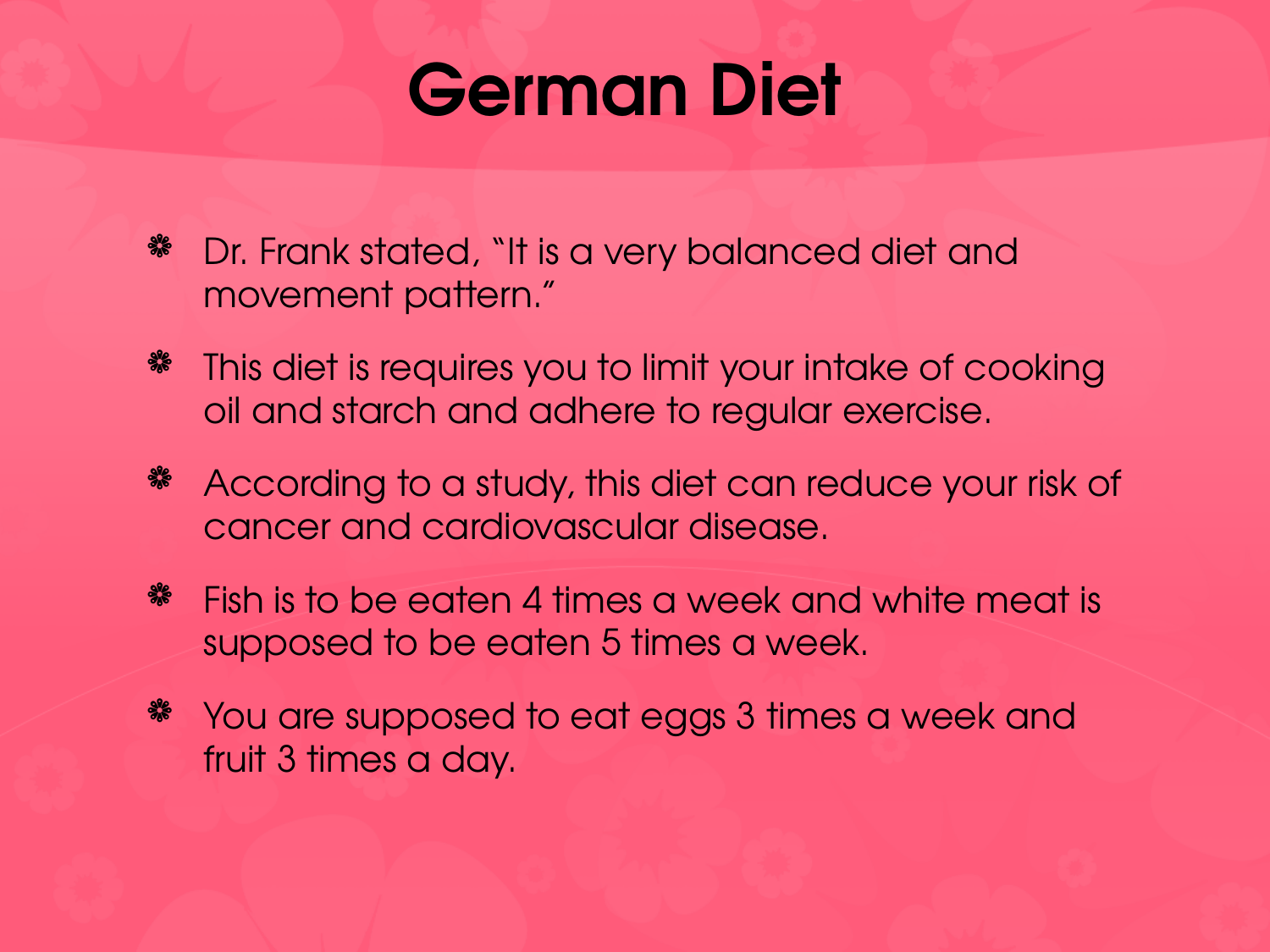

# German Diet
Dr. Frank stated, “It is a very balanced diet and movement pattern.”
This diet is requires you to limit your intake of cooking oil and starch and adhere to regular exercise.
According to a study, this diet can reduce your risk of cancer and cardiovascular disease.
Fish is to be eaten 4 times a week and white meat is supposed to be eaten 5 times a week.
You are supposed to eat eggs 3 times a week and fruit 3 times a day.